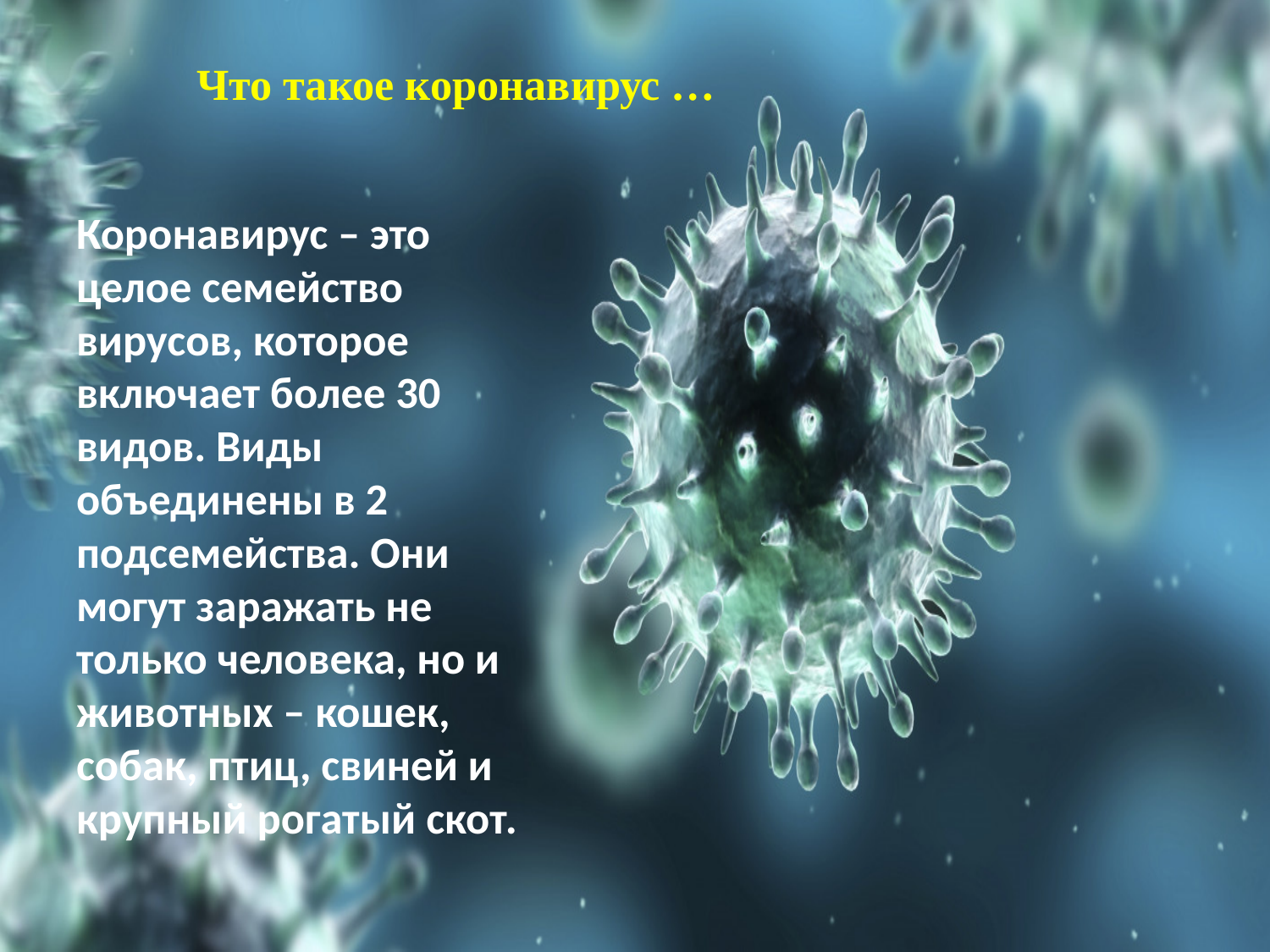

# Что такое коронавирус …
Коронавирус – это целое семейство вирусов, которое включает более 30 видов. Виды объединены в 2 подсемейства. Они могут заражать не только человека, но и животных – кошек, собак, птиц, свиней и крупный рогатый скот.